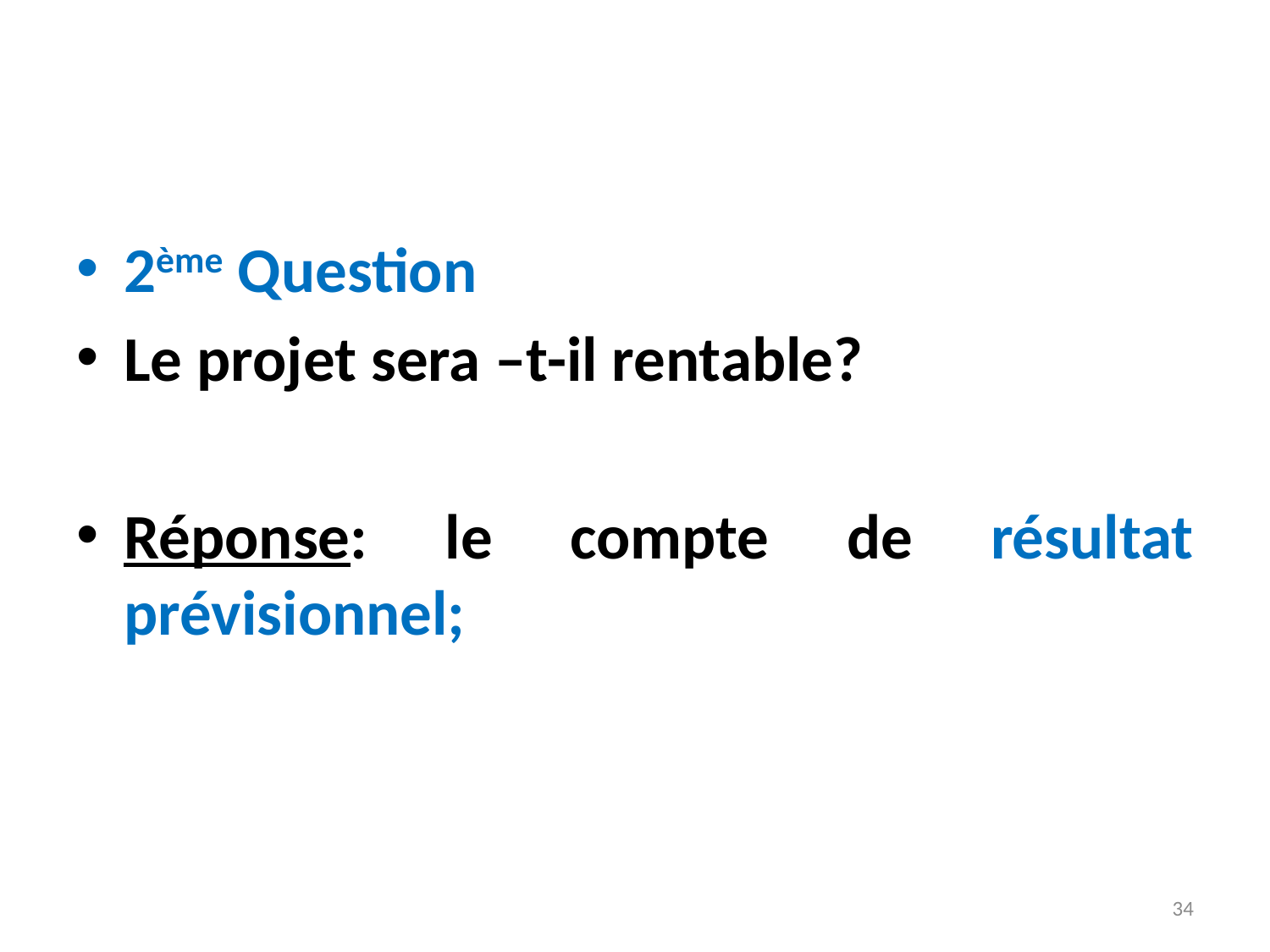

#
2ème Question
Le projet sera –t-il rentable?

Réponse: le compte de résultat prévisionnel;

34